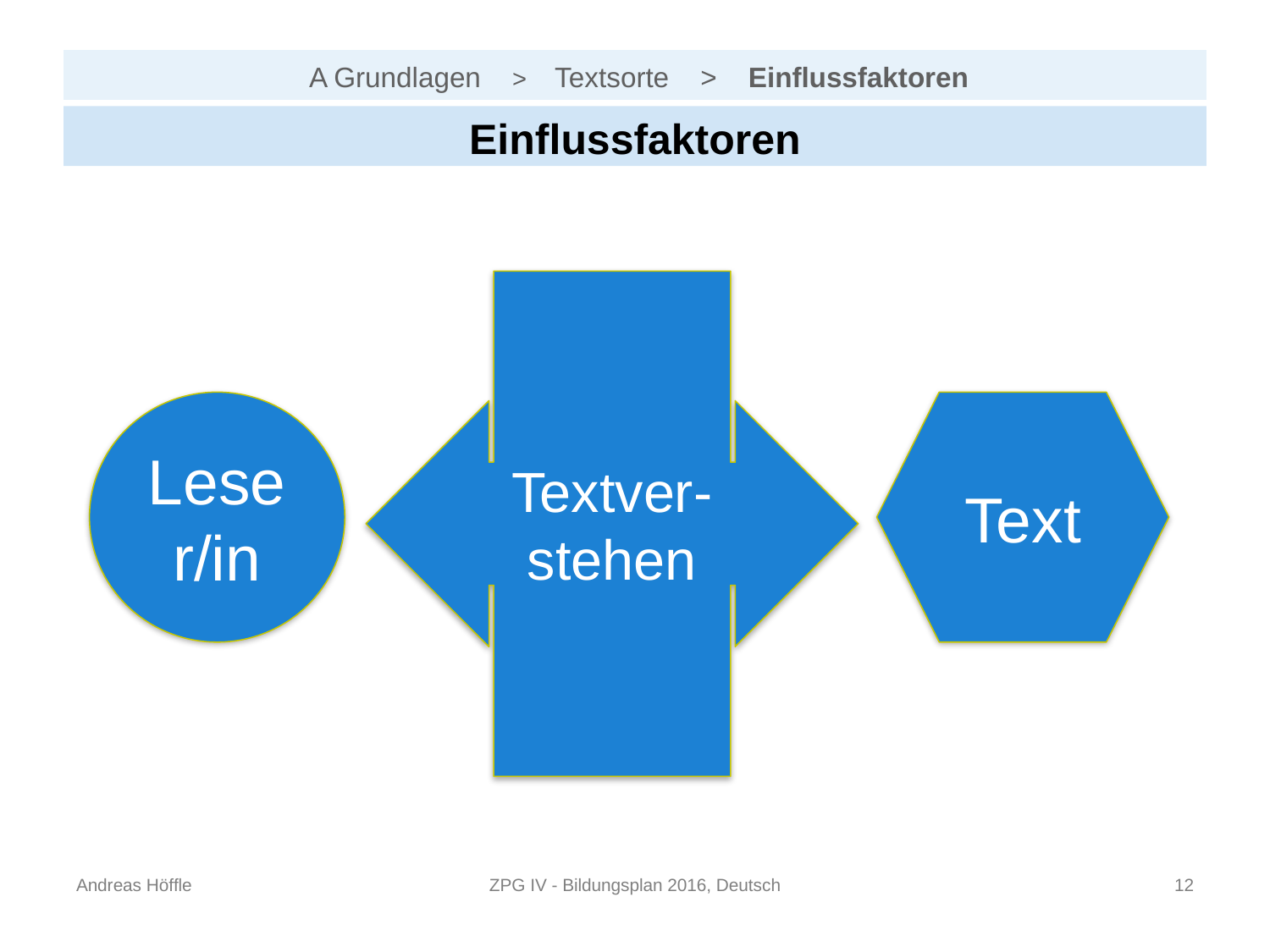

# A Grundlagen    >    Textsorte    >    Einflussfaktoren
Einflussfaktoren

Textver-stehen
Text
Leser/in
Andreas Höffle
ZPG IV - Bildungsplan 2016, Deutsch
12